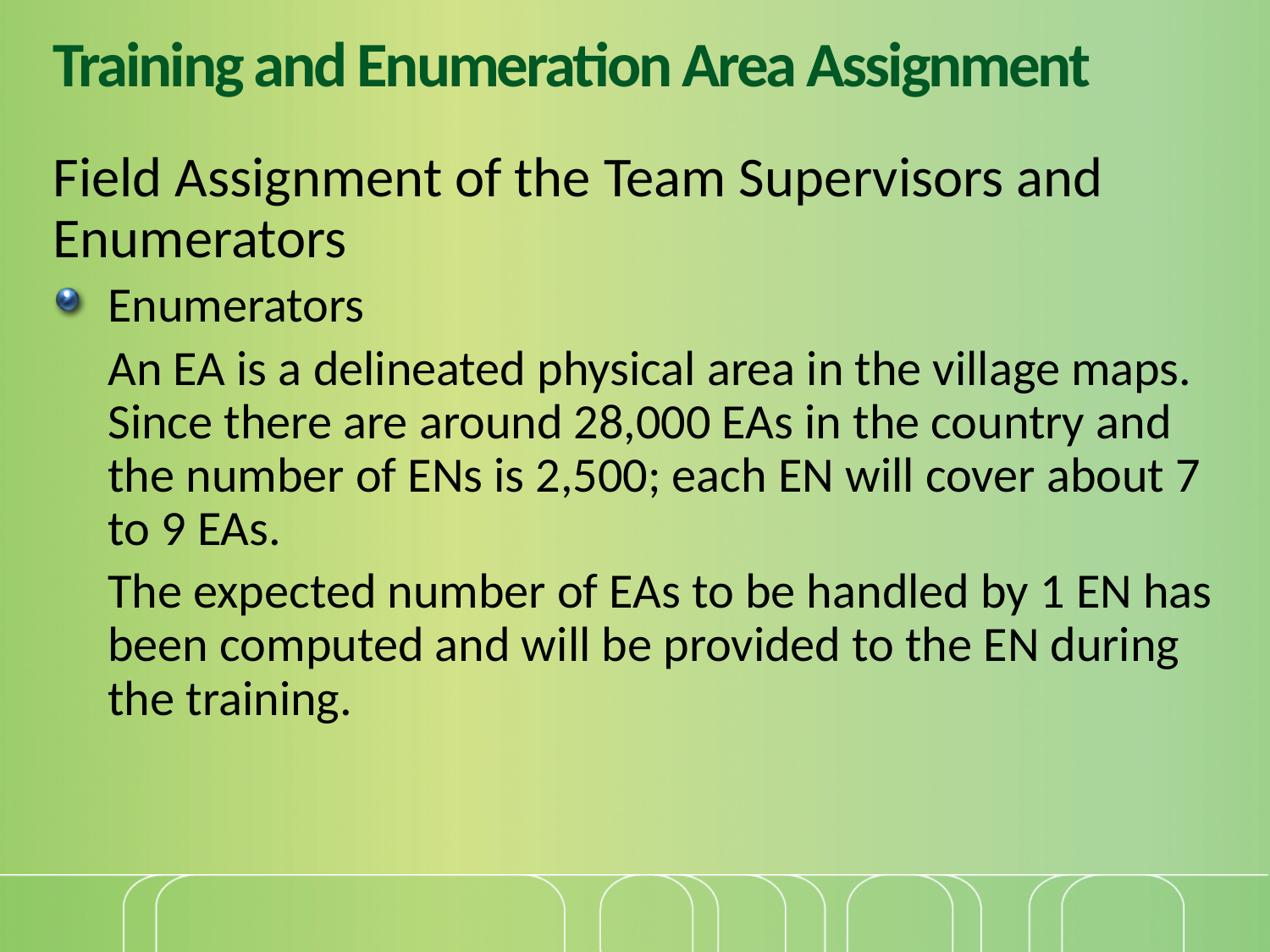

# Training and Enumeration Area Assignment
Field Assignment of the Team Supervisors and Enumerators
Enumerators
An EA is a delineated physical area in the village maps. Since there are around 28,000 EAs in the country and the number of ENs is 2,500; each EN will cover about 7 to 9 EAs.
The expected number of EAs to be handled by 1 EN has been computed and will be provided to the EN during the training.